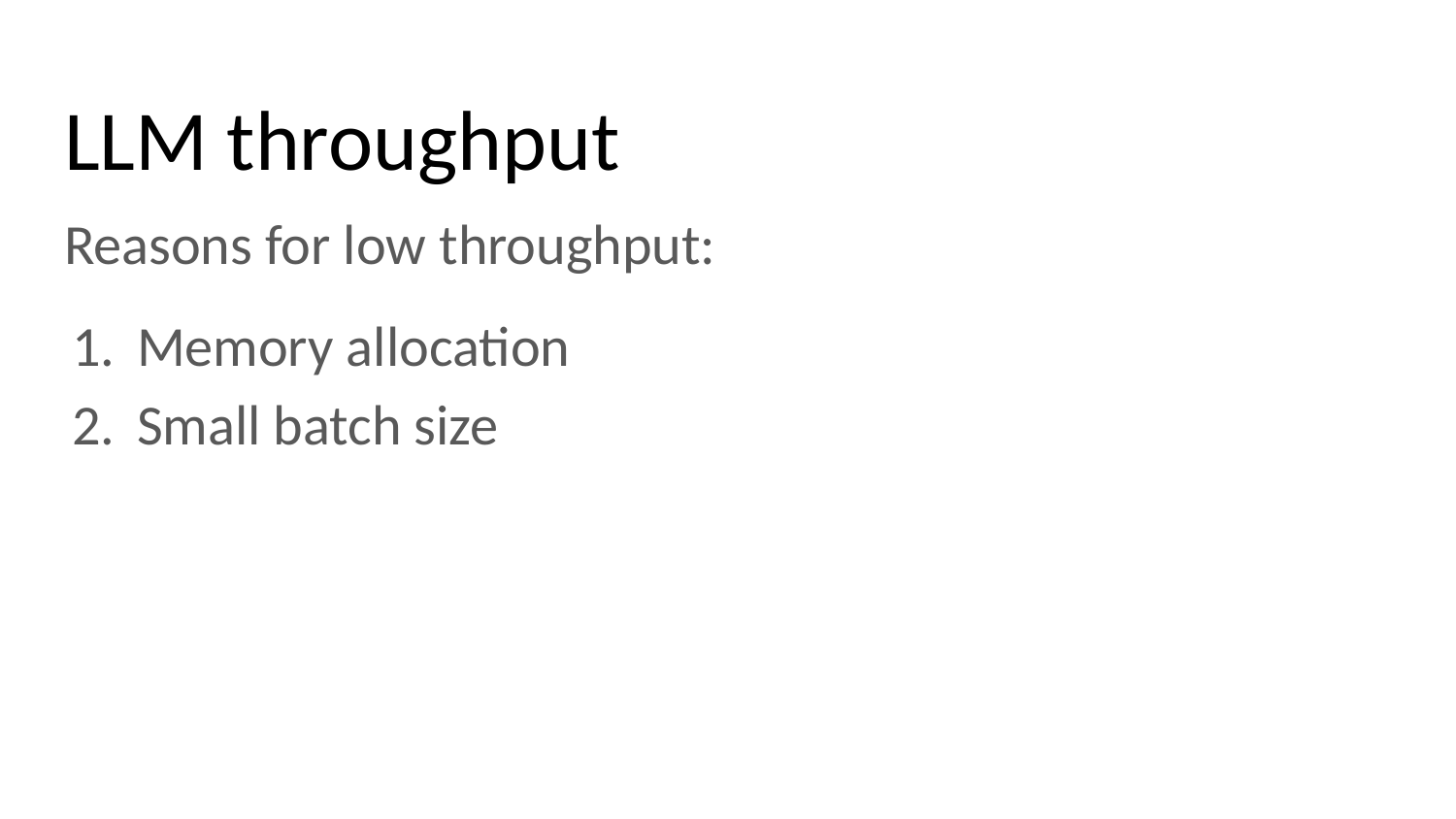

# LLM throughput
Reasons for low throughput:
Memory allocation
Small batch size